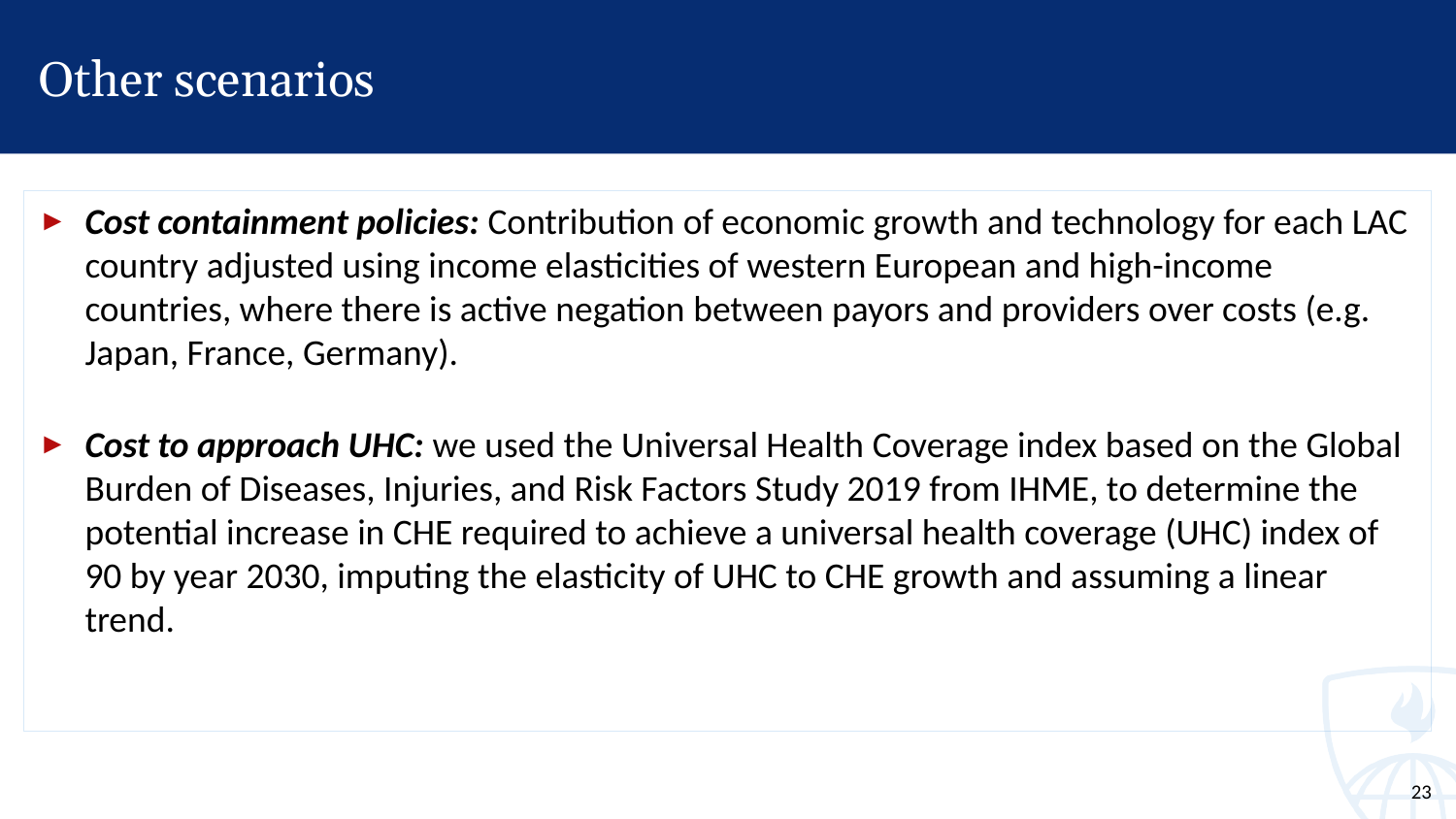

# Other scenarios
Cost containment policies: Contribution of economic growth and technology for each LAC country adjusted using income elasticities of western European and high-income countries, where there is active negation between payors and providers over costs (e.g. Japan, France, Germany).
Cost to approach UHC: we used the Universal Health Coverage index based on the Global Burden of Diseases, Injuries, and Risk Factors Study 2019 from IHME, to determine the potential increase in CHE required to achieve a universal health coverage (UHC) index of 90 by year 2030, imputing the elasticity of UHC to CHE growth and assuming a linear trend.
23